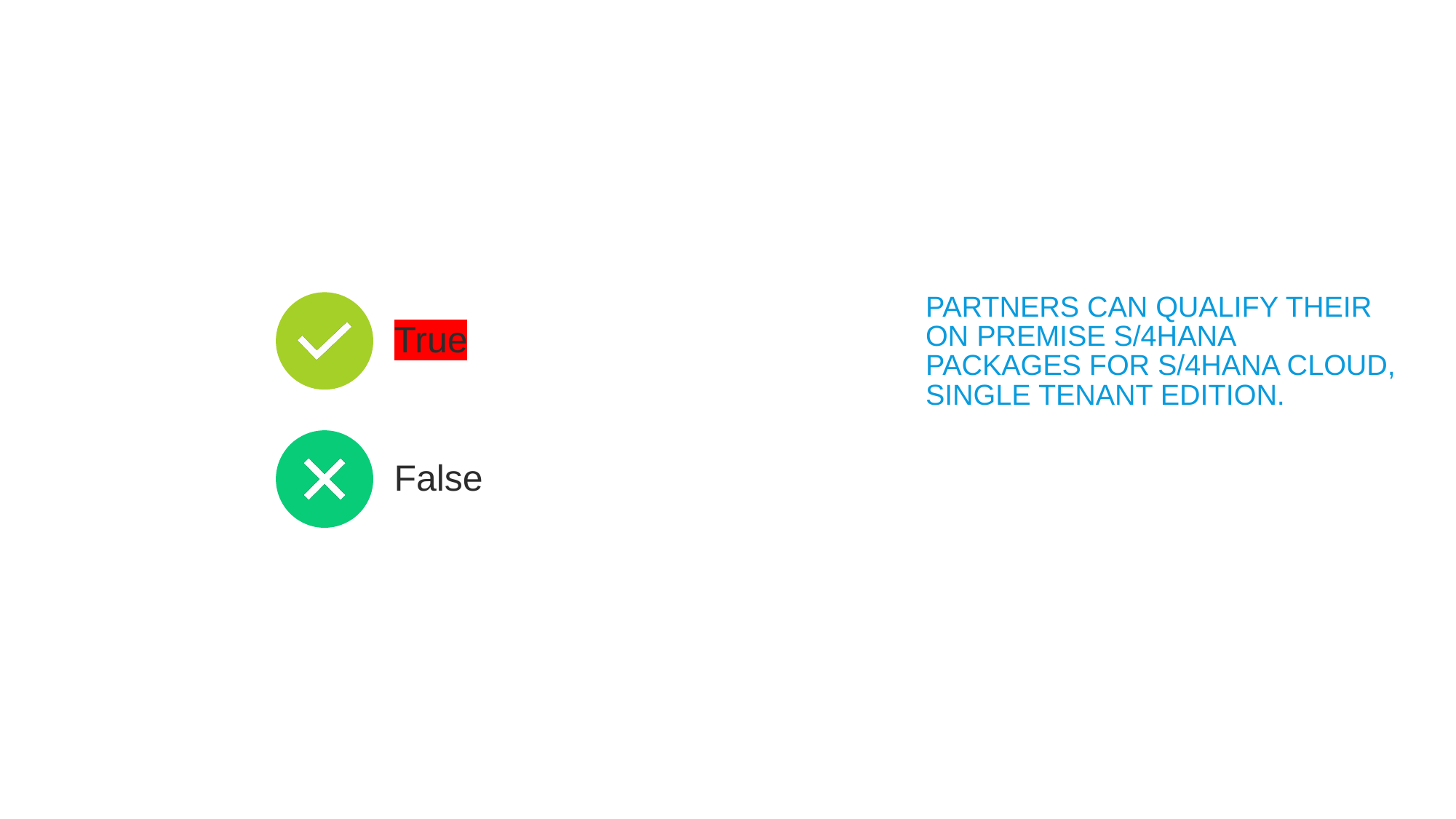

True
False
# Partners can qualify their on premise S/4HANA packages for S/4HANA Cloud, Single Tenant Edition.